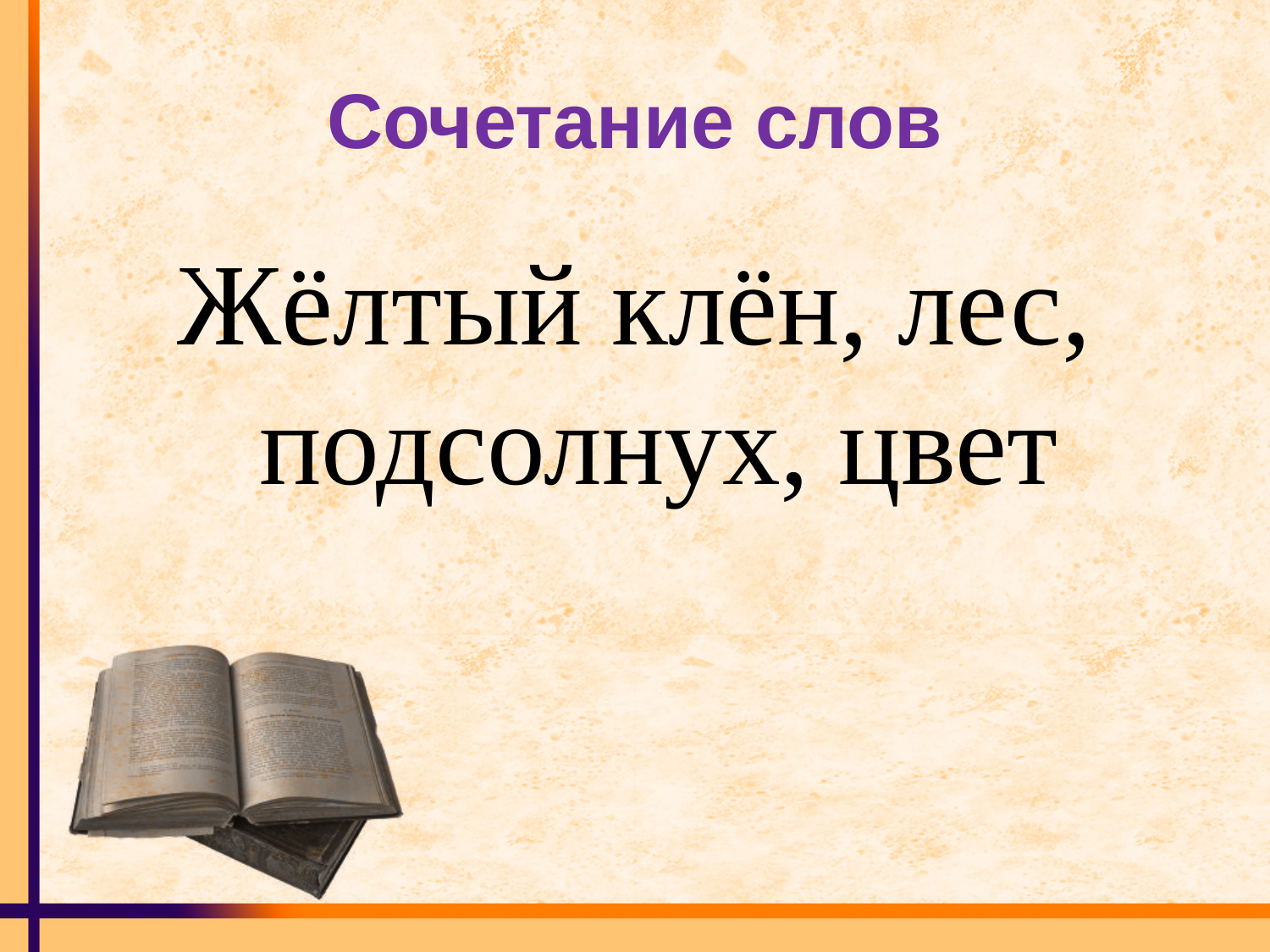

# Сочетание слов
Жёлтый клён, лес, подсолнух, цвет